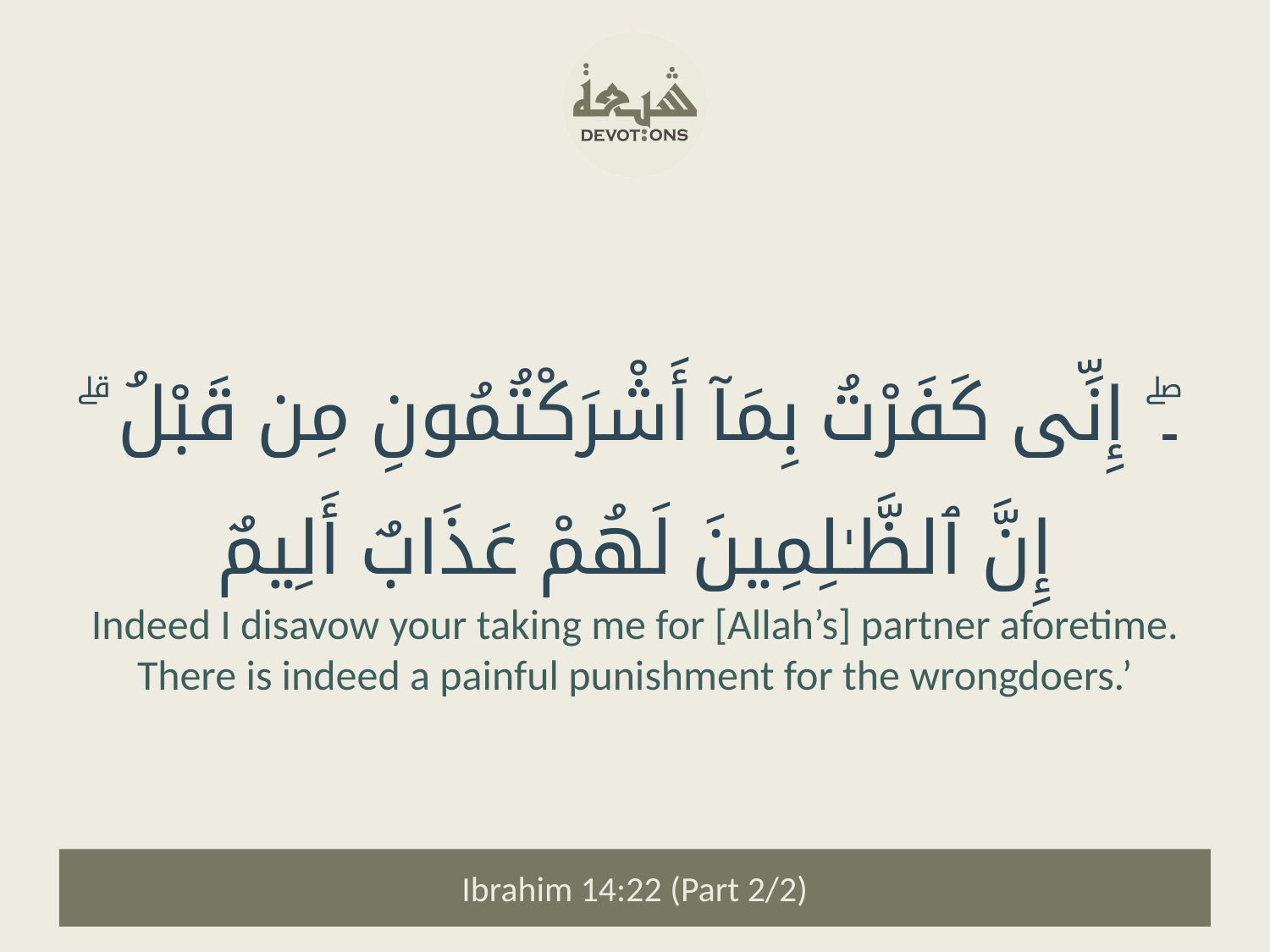

۔ۖ  إِنِّى كَفَرْتُ بِمَآ أَشْرَكْتُمُونِ مِن قَبْلُ ۗ إِنَّ ٱلظَّـٰلِمِينَ لَهُمْ عَذَابٌ أَلِيمٌ
Indeed I disavow your taking me for [Allah’s] partner aforetime. There is indeed a painful punishment for the wrongdoers.’
Ibrahim 14:22 (Part 2/2)